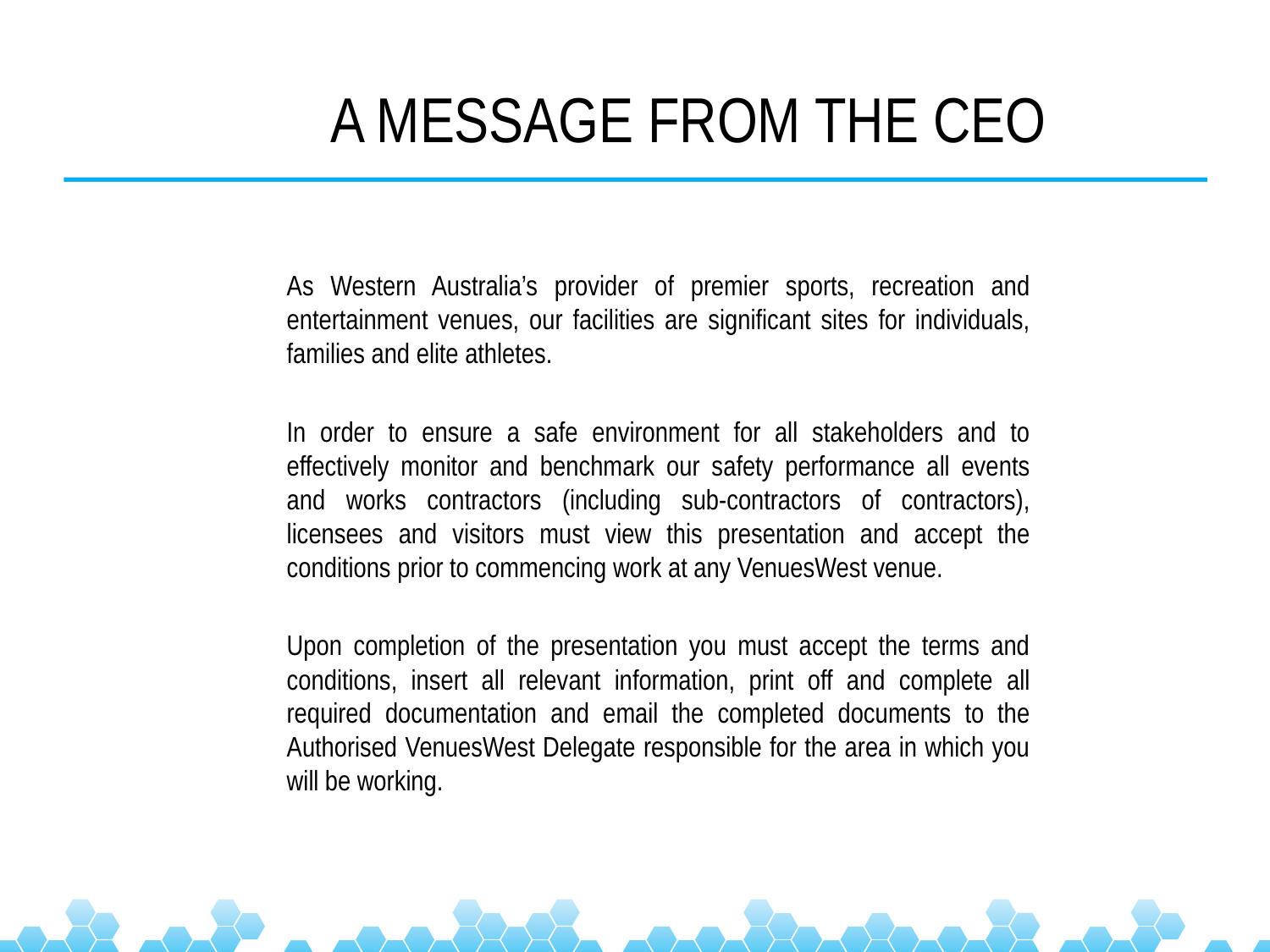

# A MESSAGE FROM THE CEO

	As Western Australia’s provider of premier sports, recreation and entertainment venues, our facilities are significant sites for individuals, families and elite athletes.

	In order to ensure a safe environment for all stakeholders and to effectively monitor and benchmark our safety performance all events and works contractors (including sub-contractors of contractors), licensees and visitors must view this presentation and accept the conditions prior to commencing work at any VenuesWest venue.

	Upon completion of the presentation you must accept the terms and conditions, insert all relevant information, print off and complete all required documentation and email the completed documents to the Authorised VenuesWest Delegate responsible for the area in which you will be working.